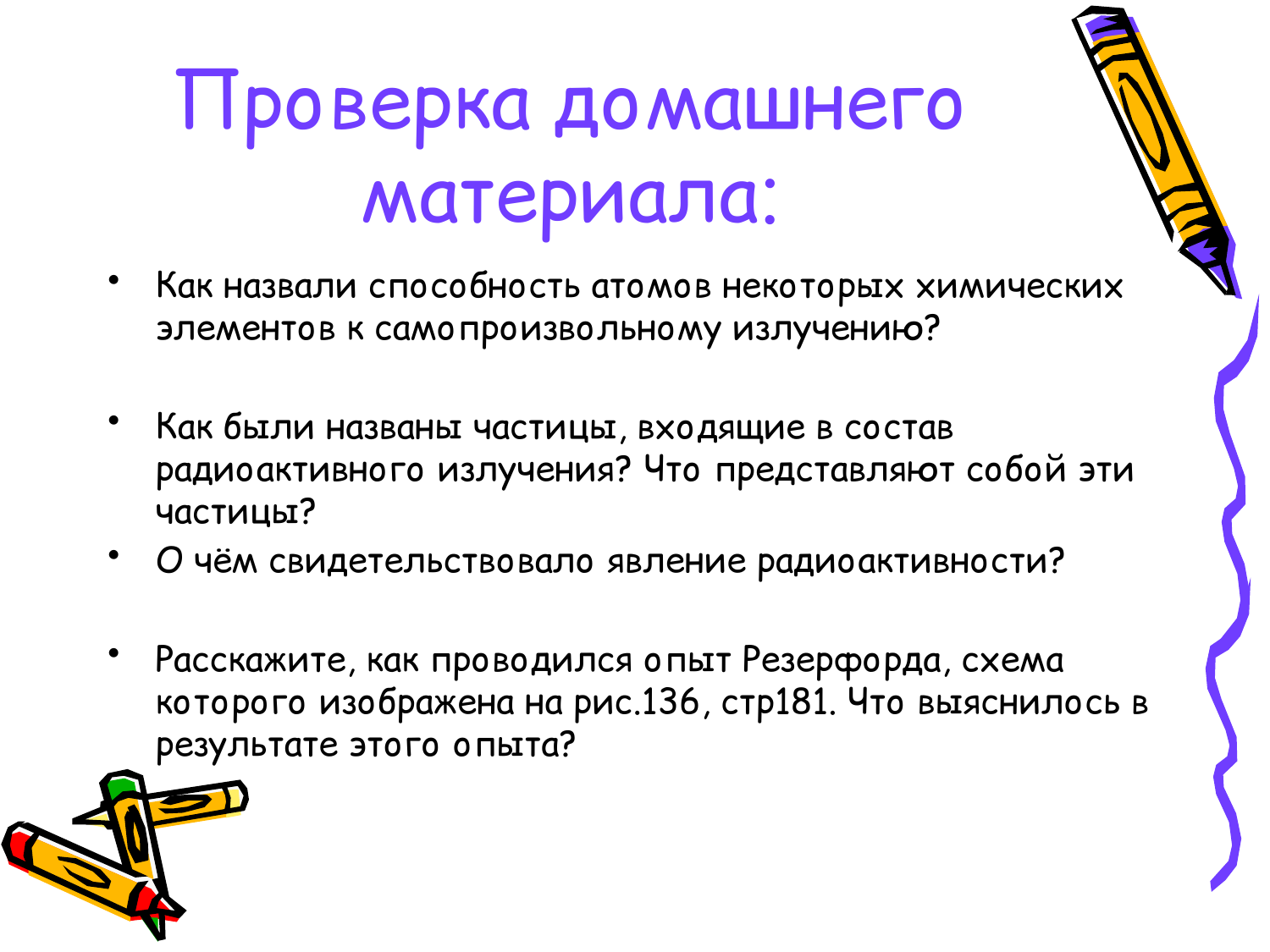

# Проверка домашнего материала:
Как назвали способность атомов некоторых химических элементов к самопроизвольному излучению?

Как были названы частицы, входящие в состав радиоактивного излучения? Что представляют собой эти частицы?
О чём свидетельствовало явление радиоактивности?

Расскажите, как проводился опыт Резерфорда, схема которого изображена на рис.136, стр181. Что выяснилось в результате этого опыта?